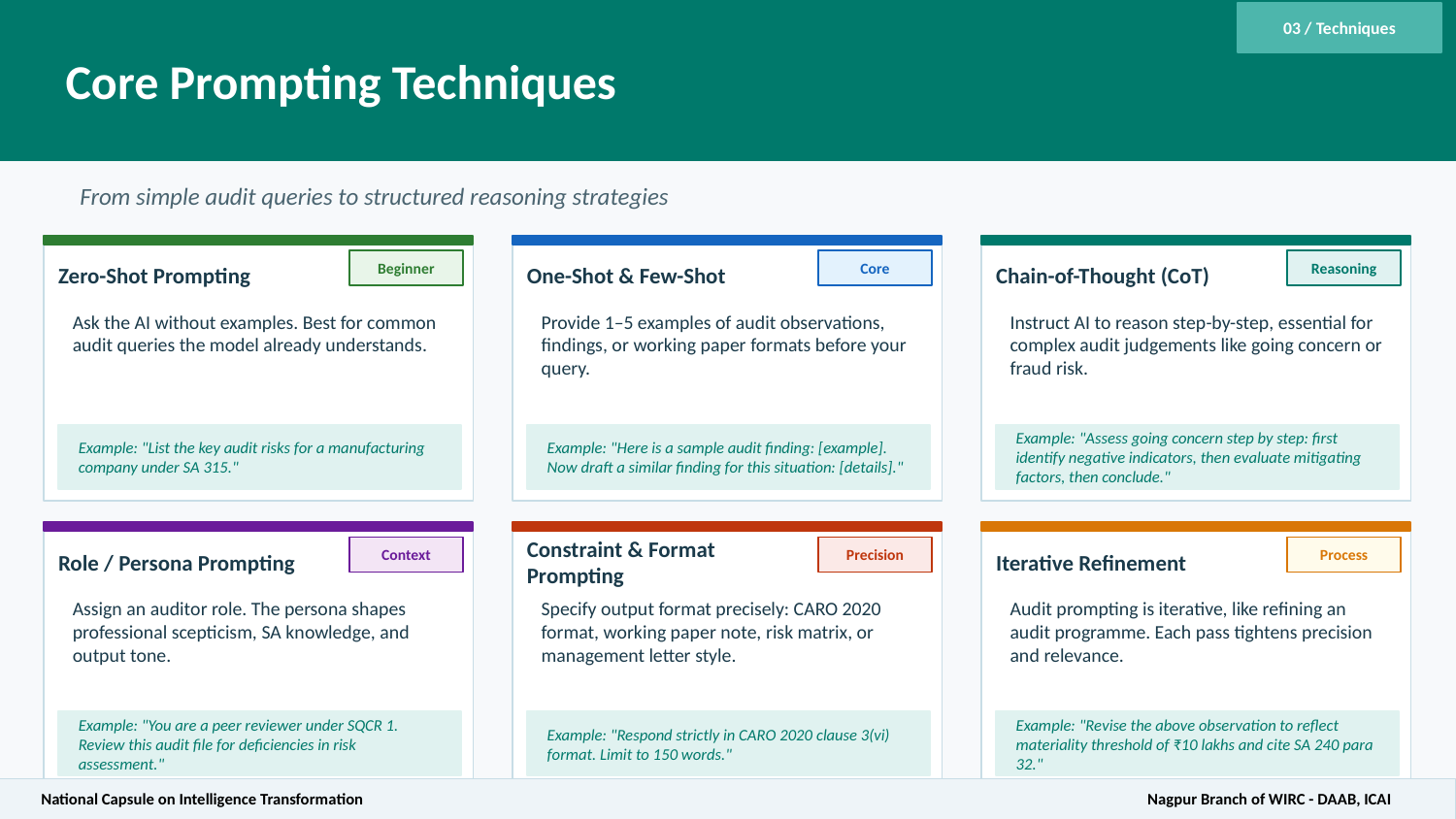

Core Prompting Techniques

03 / Techniques
From simple audit queries to structured reasoning strategies

Zero-Shot Prompting

Beginner
One-Shot & Few-Shot

Core
Chain-of-Thought (CoT)

Reasoning
Ask the AI without examples. Best for common audit queries the model already understands.
Provide 1–5 examples of audit observations, findings, or working paper formats before your query.
Instruct AI to reason step-by-step, essential for complex audit judgements like going concern or fraud risk.

Example: "List the key audit risks for a manufacturing company under SA 315."

Example: "Here is a sample audit finding: [example]. Now draft a similar finding for this situation: [details]."

Example: "Assess going concern step by step: first identify negative indicators, then evaluate mitigating factors, then conclude."

Role / Persona Prompting

Context
Constraint & Format Prompting

Precision
Iterative Refinement

Process
Assign an auditor role. The persona shapes professional scepticism, SA knowledge, and output tone.
Specify output format precisely: CARO 2020 format, working paper note, risk matrix, or management letter style.
Audit prompting is iterative, like refining an audit programme. Each pass tightens precision and relevance.

Example: "You are a peer reviewer under SQCR 1. Review this audit file for deficiencies in risk assessment."

Example: "Respond strictly in CARO 2020 clause 3(vi) format. Limit to 150 words."

Example: "Revise the above observation to reflect materiality threshold of ₹10 lakhs and cite SA 240 para 32."
National Capsule on Intelligence Transformation					                        Nagpur Branch of WIRC - DAAB, ICAI